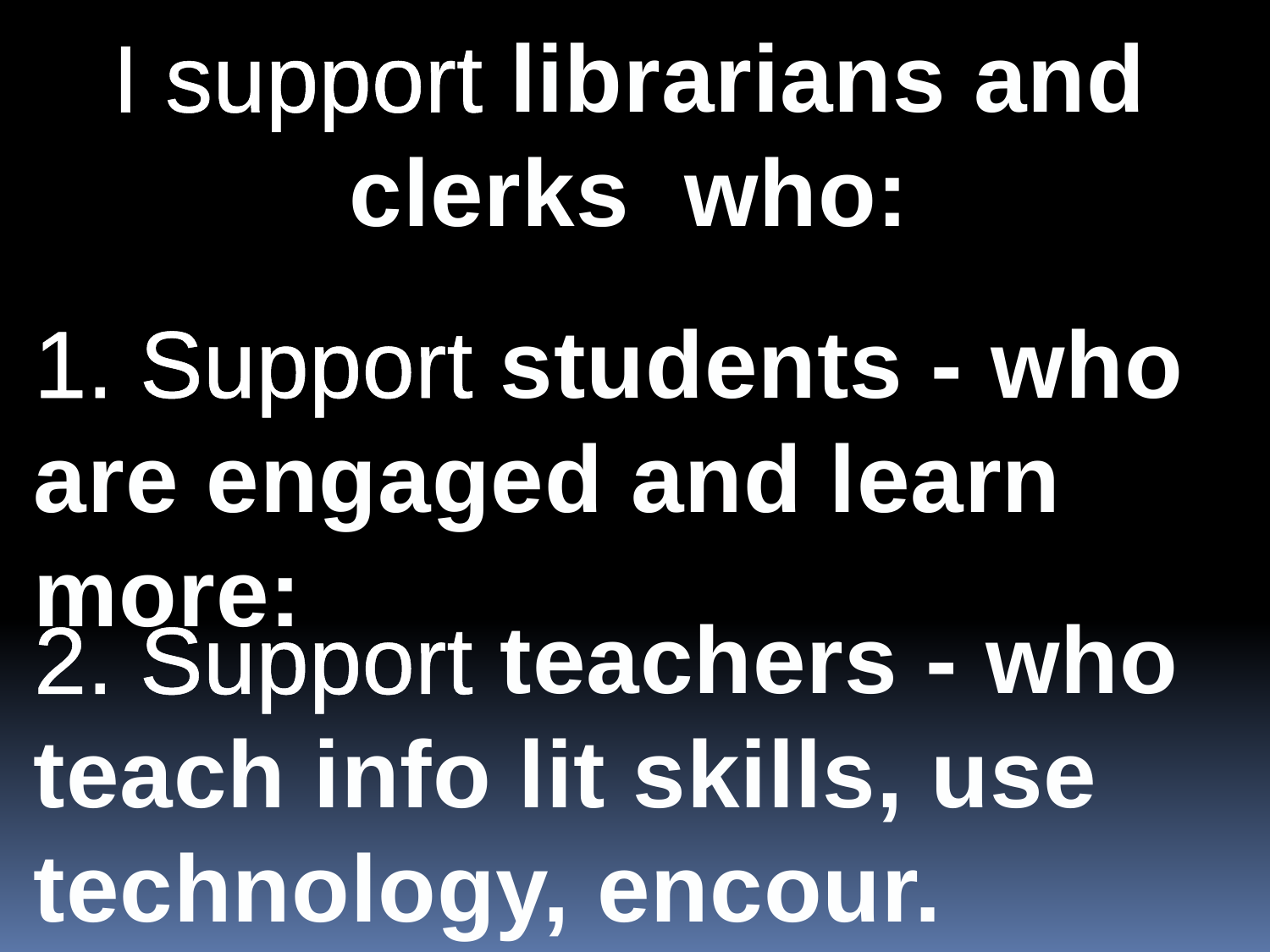

I support librarians and clerks  who:
1. Support students - who are engaged and learn more:
2. Support teachers - who teach info lit skills, use technology, encour. reading :